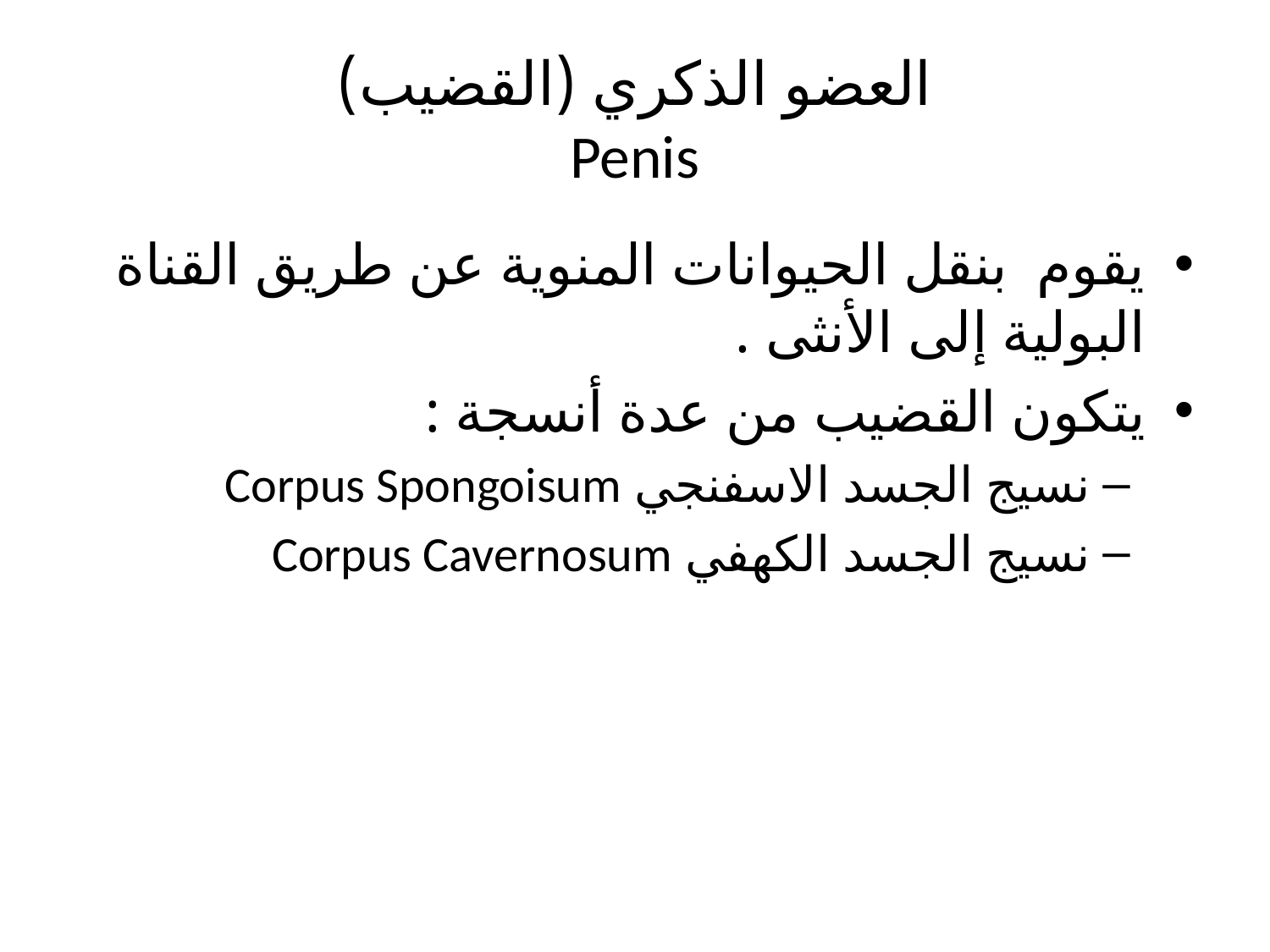

# العضو الذكري (القضيب) Penis
يقوم  بنقل الحيوانات المنوية عن طريق القناة البولية إلى الأنثى .
يتكون القضيب من عدة أنسجة :
نسيج الجسد الاسفنجي Corpus Spongoisum
نسيج الجسد الكهفي Corpus Cavernosum